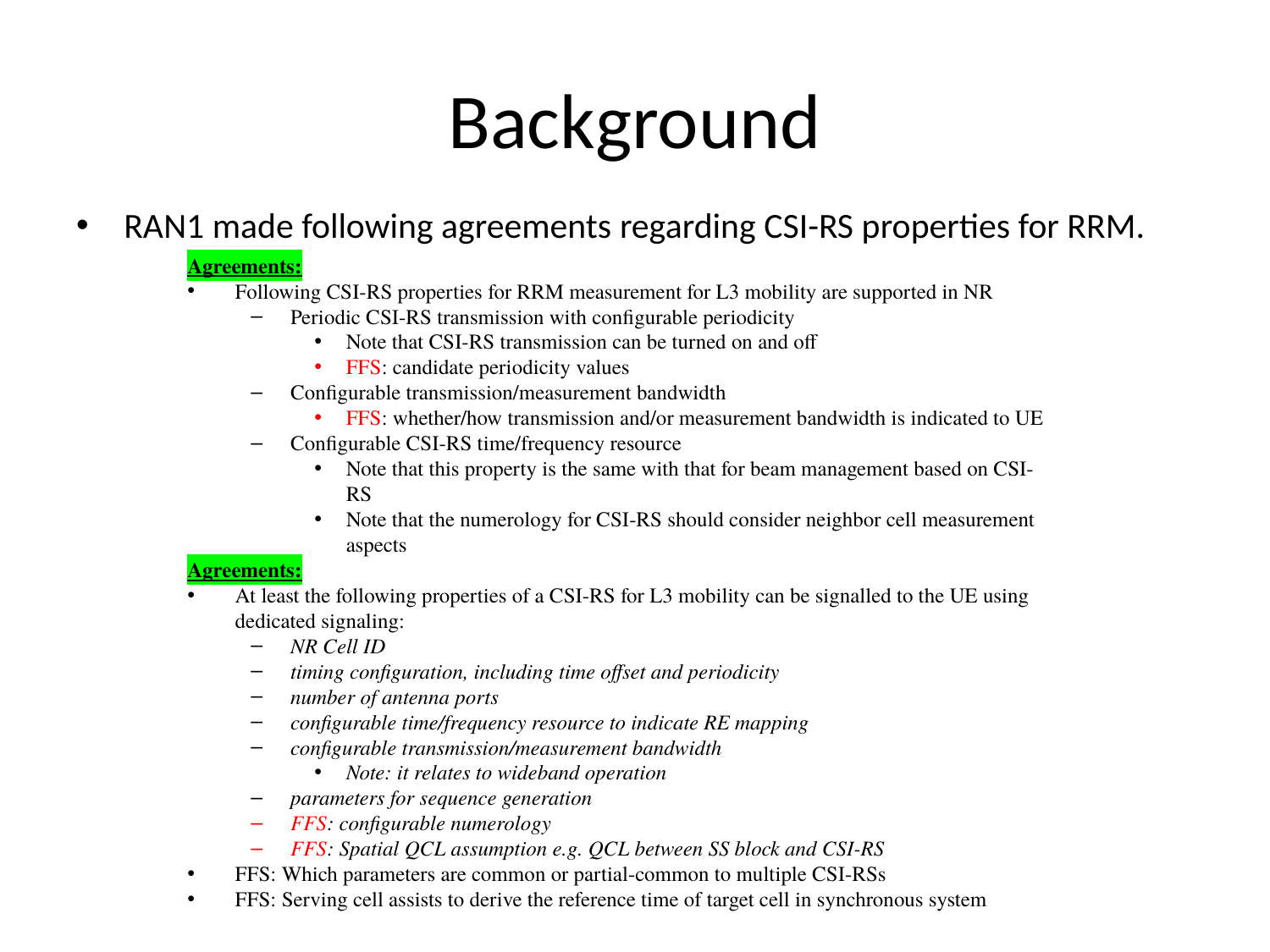

# Background
RAN1 made following agreements regarding CSI-RS properties for RRM.
Agreements:
Following CSI-RS properties for RRM measurement for L3 mobility are supported in NR
Periodic CSI-RS transmission with configurable periodicity
Note that CSI-RS transmission can be turned on and off
FFS: candidate periodicity values
Configurable transmission/measurement bandwidth
FFS: whether/how transmission and/or measurement bandwidth is indicated to UE
Configurable CSI-RS time/frequency resource
Note that this property is the same with that for beam management based on CSI-RS
Note that the numerology for CSI-RS should consider neighbor cell measurement aspects
Agreements:
At least the following properties of a CSI-RS for L3 mobility can be signalled to the UE using dedicated signaling:
NR Cell ID
timing configuration, including time offset and periodicity
number of antenna ports
configurable time/frequency resource to indicate RE mapping
configurable transmission/measurement bandwidth
Note: it relates to wideband operation
parameters for sequence generation
FFS: configurable numerology
FFS: Spatial QCL assumption e.g. QCL between SS block and CSI-RS
FFS: Which parameters are common or partial-common to multiple CSI-RSs
FFS: Serving cell assists to derive the reference time of target cell in synchronous system